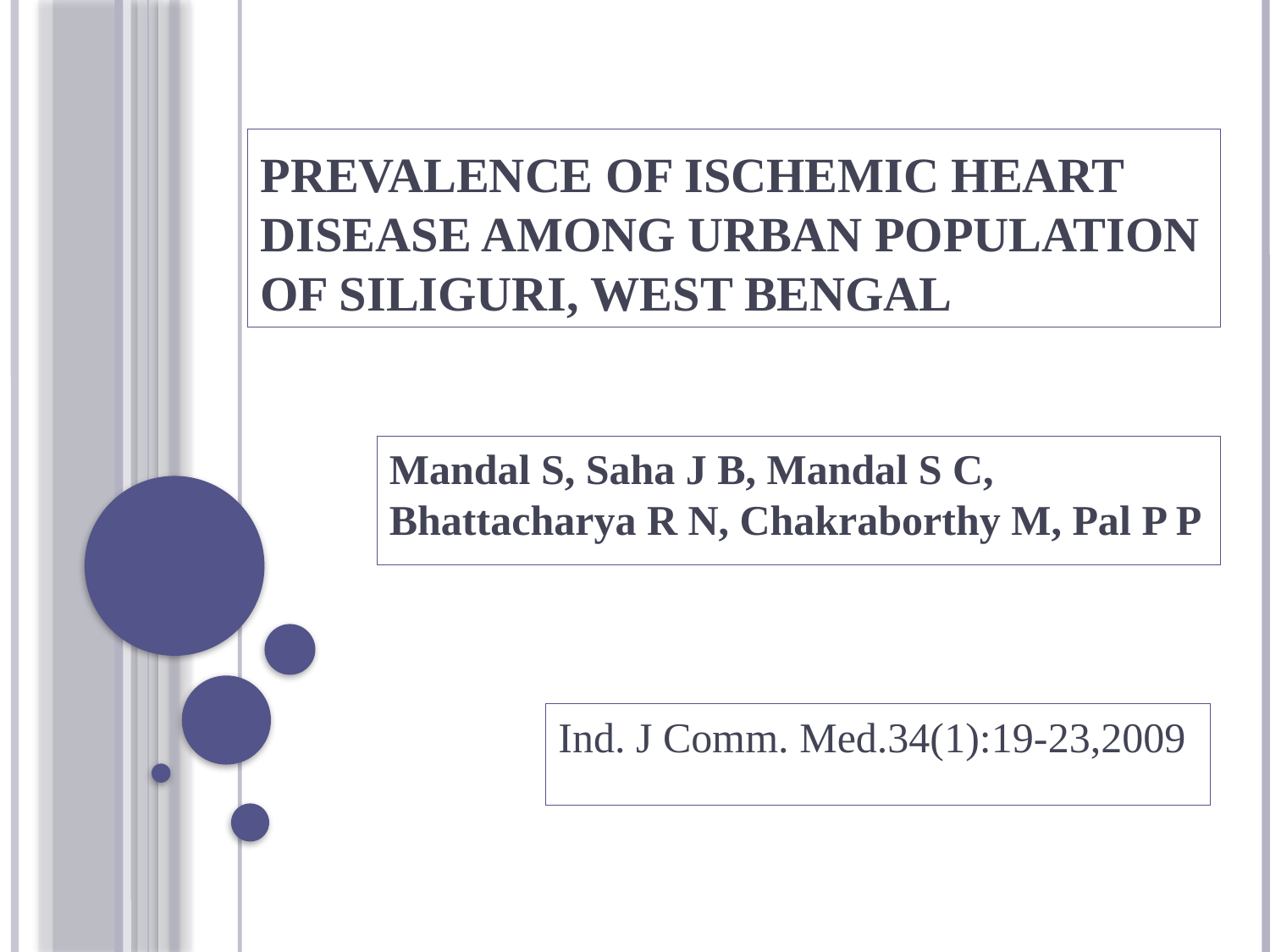

# Prevalence of Ischemic Heart Disease Among Urban Population of Siliguri, West Bengal
Mandal S, Saha J B, Mandal S C, Bhattacharya R N, Chakraborthy M, Pal P P
Ind. J Comm. Med.34(1):19-23,2009